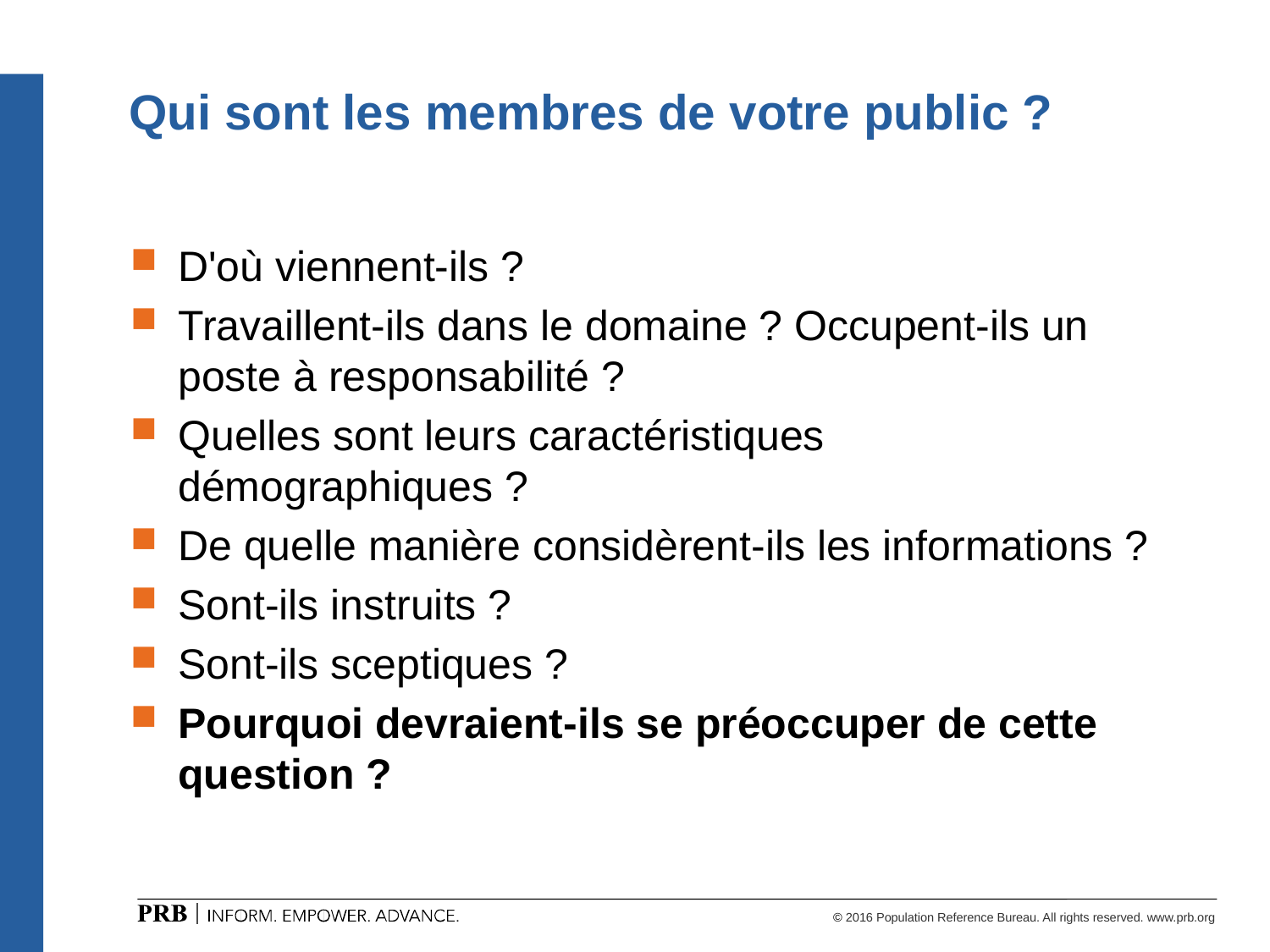

# Qui sont les membres de votre public ?
D'où viennent-ils ?
Travaillent-ils dans le domaine ? Occupent-ils un poste à responsabilité ?
Quelles sont leurs caractéristiques démographiques ?
De quelle manière considèrent-ils les informations ?
Sont-ils instruits ?
Sont-ils sceptiques ?
Pourquoi devraient-ils se préoccuper de cette question ?